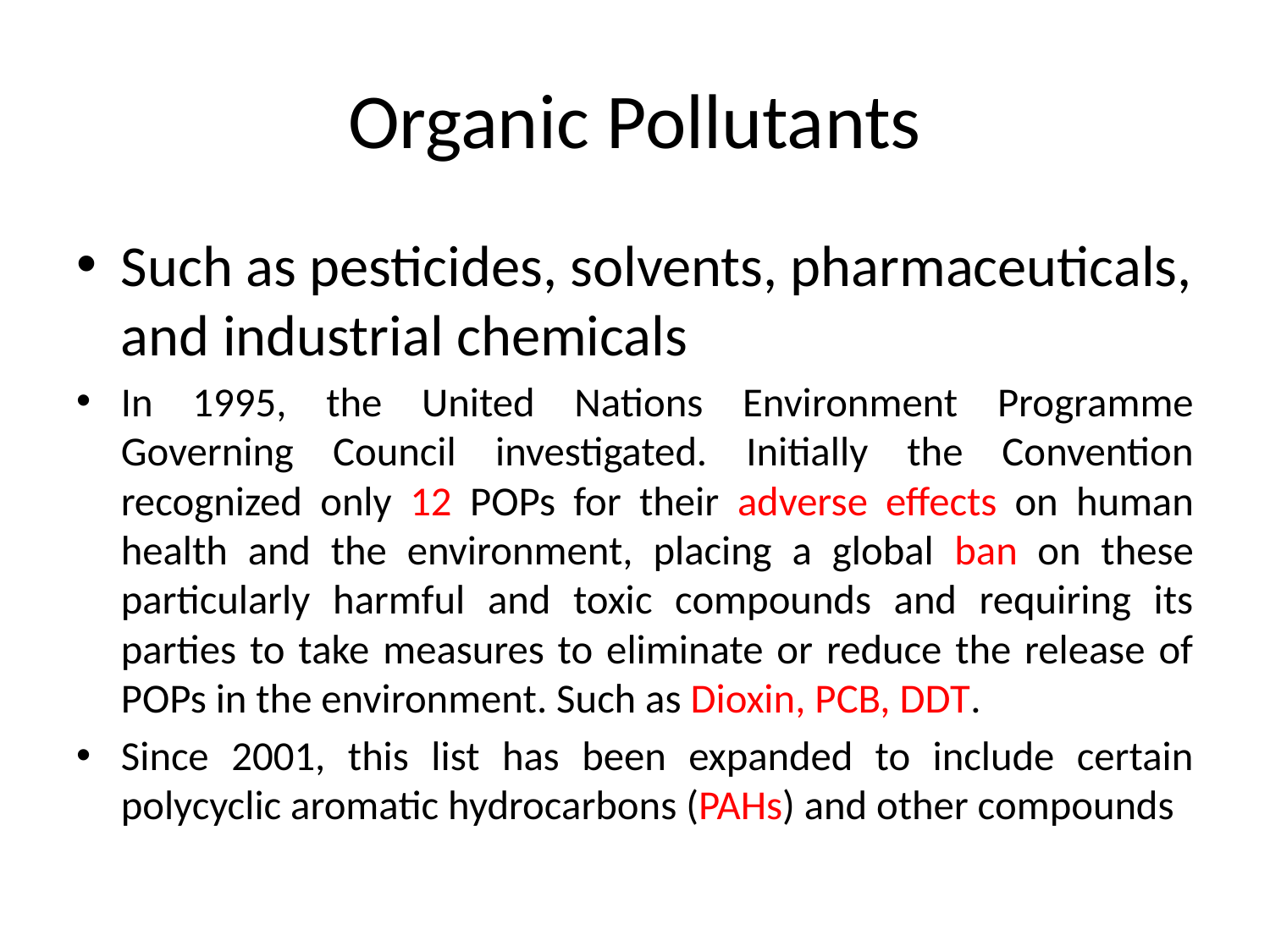

# Organic Pollutants
Such as pesticides, solvents, pharmaceuticals, and industrial chemicals
In 1995, the United Nations Environment Programme Governing Council investigated. Initially the Convention recognized only 12 POPs for their adverse effects on human health and the environment, placing a global ban on these particularly harmful and toxic compounds and requiring its parties to take measures to eliminate or reduce the release of POPs in the environment. Such as Dioxin, PCB, DDT.
Since 2001, this list has been expanded to include certain polycyclic aromatic hydrocarbons (PAHs) and other compounds